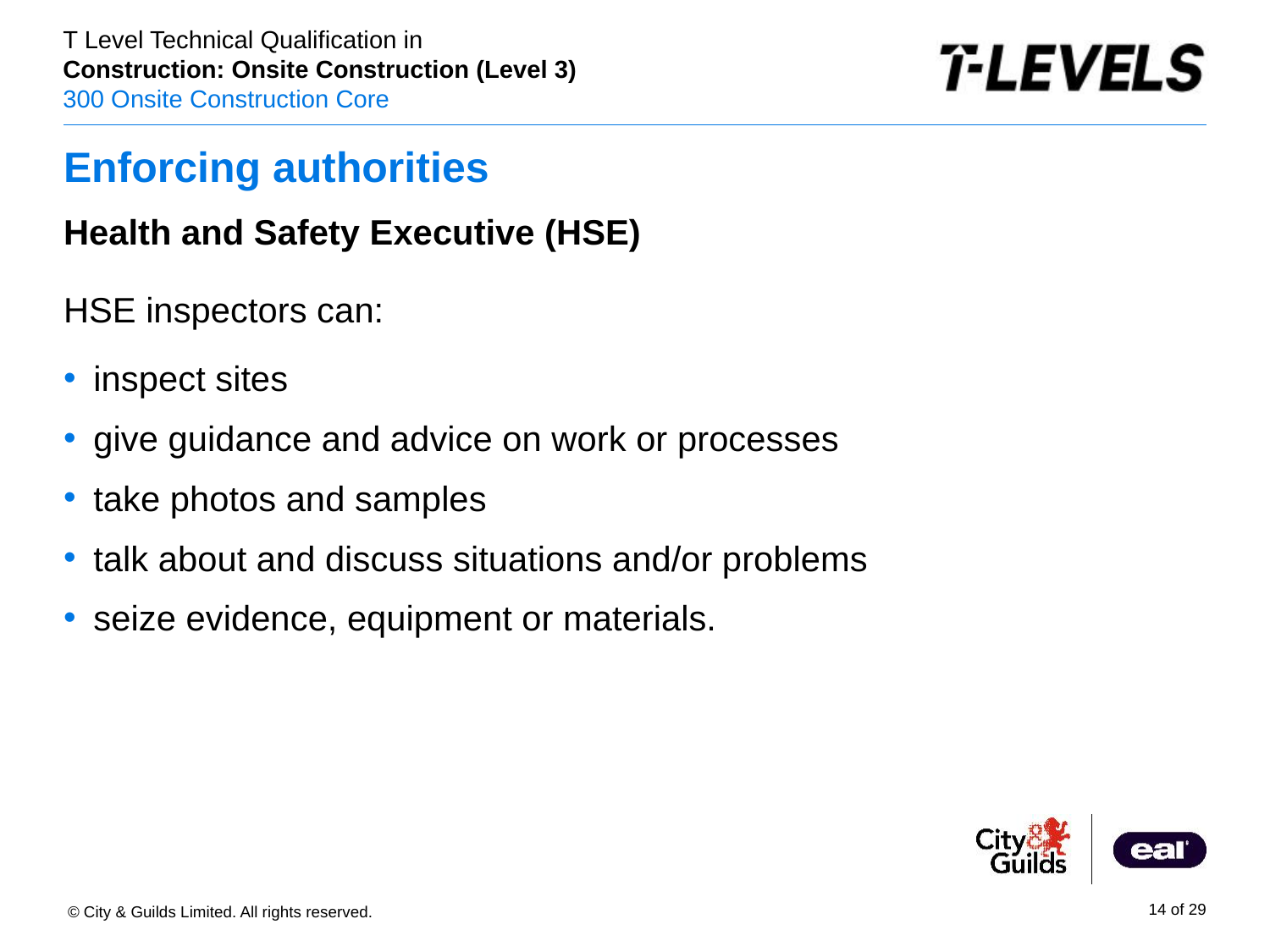

# Enforcing authorities
Health and Safety Executive (HSE)
HSE inspectors can:
inspect sites
give guidance and advice on work or processes
take photos and samples
talk about and discuss situations and/or problems
seize evidence, equipment or materials.